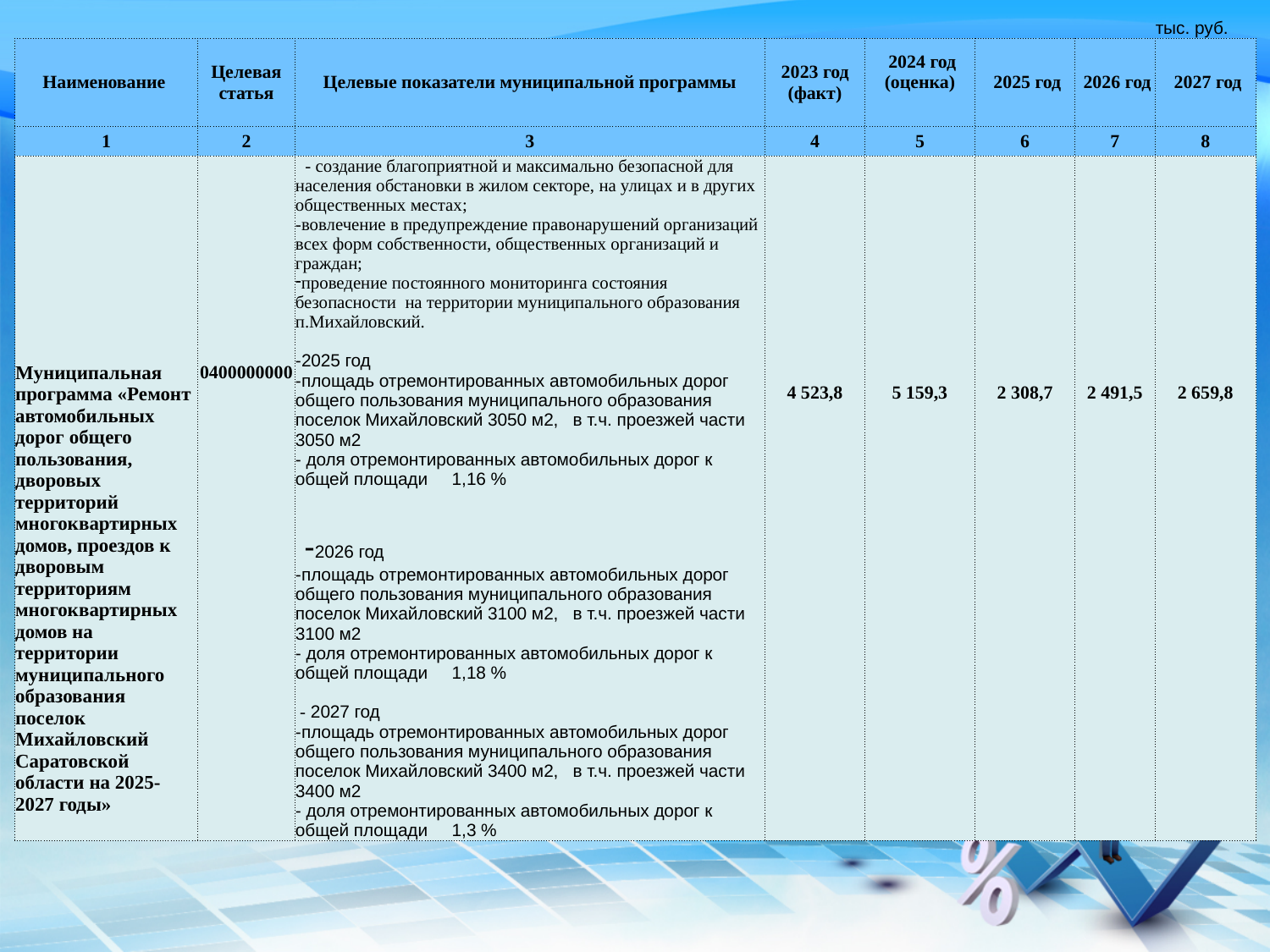

|  |  |  |  |  |  |  |  |
| --- | --- | --- | --- | --- | --- | --- | --- |
|  |  |  |  |  |  |  | тыс. руб. |
| Наименование | Целевая статья | Целевые показатели муниципальной программы | 2023 год (факт) | 2024 год (оценка) | 2025 год | 2026 год | 2027 год |
| 1 | 2 | 3 | 4 | 5 | 6 | 7 | 8 |
| Муниципальная программа «Ремонт автомобильных дорог общего пользования, дворовых территорий многоквартирных домов, проездов к дворовым территориям многоквартирных домов на территории муниципального образования поселок Михайловский Саратовской области на 2025-2027 годы» | 0400000000 | - создание благоприятной и максимально безопасной для населения обстановки в жилом секторе, на улицах и в других общественных местах; -вовлечение в предупреждение правонарушений организаций всех форм собственности, общественных организаций и граждан; проведение постоянного мониторинга состояния безопасности на территории муниципального образования п.Михайловский. -2025 год -площадь отремонтированных автомобильных дорог общего пользования муниципального образования поселок Михайловский 3050 м2, в т.ч. проезжей части 3050 м2 - доля отремонтированных автомобильных дорог к общей площади 1,16 % -2026 год -площадь отремонтированных автомобильных дорог общего пользования муниципального образования поселок Михайловский 3100 м2, в т.ч. проезжей части 3100 м2 - доля отремонтированных автомобильных дорог к общей площади 1,18 %   - 2027 год -площадь отремонтированных автомобильных дорог общего пользования муниципального образования поселок Михайловский 3400 м2, в т.ч. проезжей части 3400 м2 - доля отремонтированных автомобильных дорог к общей площади 1,3 % | 4 523,8 | 5 159,3 | 2 308,7 | 2 491,5 | 2 659,8 |